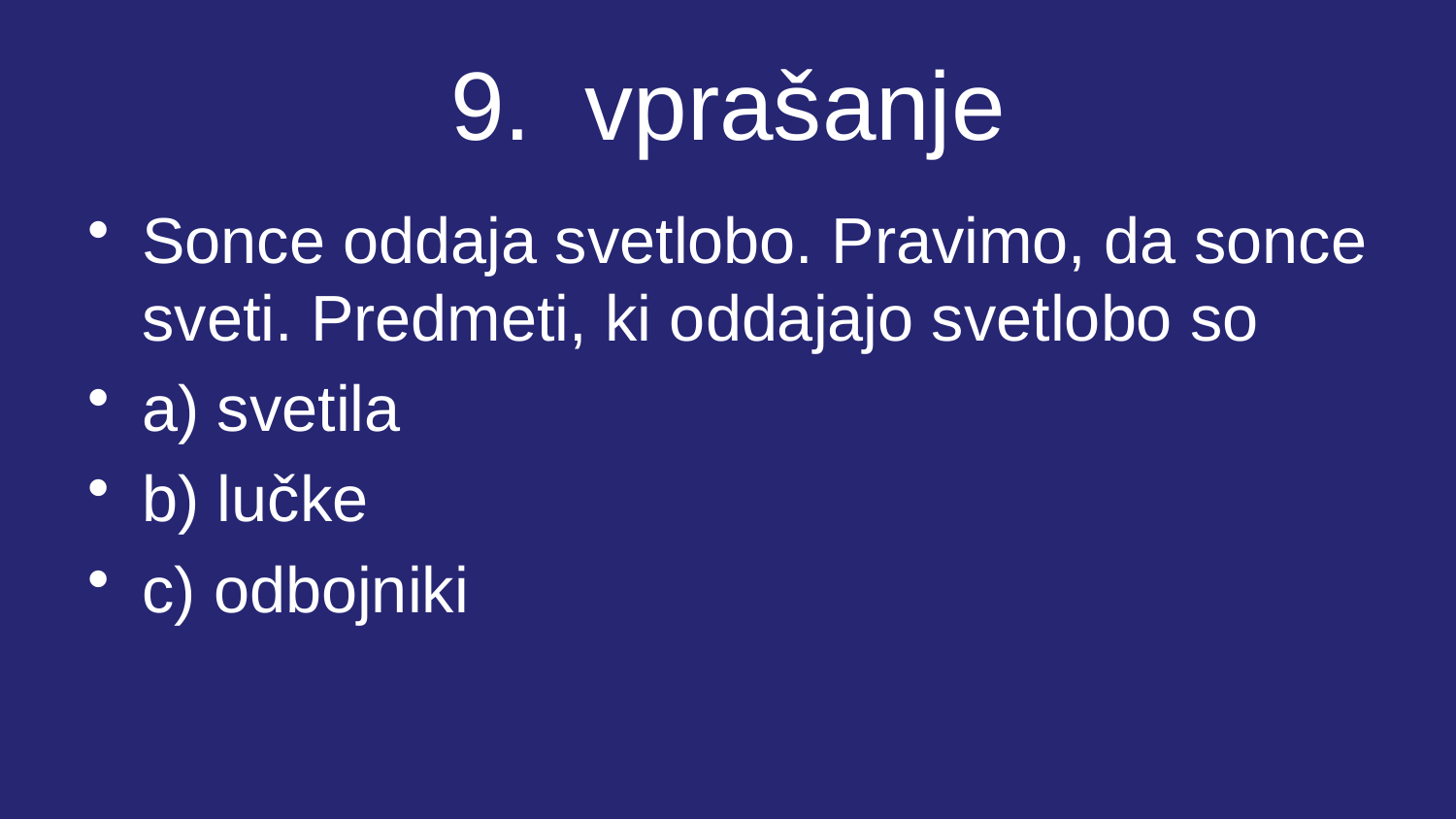

# 9.  vprašanje
Sonce oddaja svetlobo. Pravimo, da sonce sveti. Predmeti, ki oddajajo svetlobo so
a) svetila
b) lučke
c) odbojniki